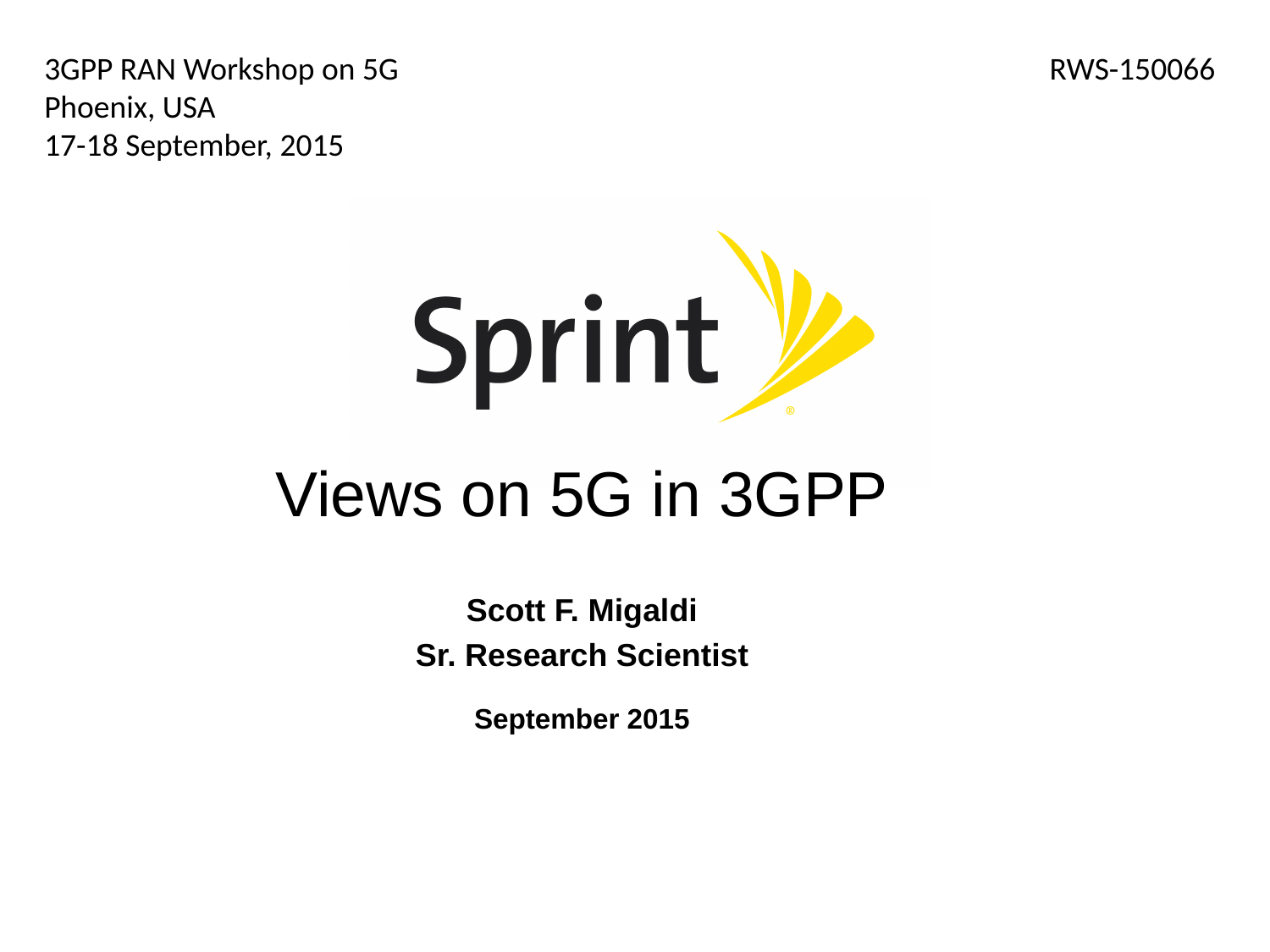

3GPP RAN Workshop on 5G
Phoenix, USA
17-18 September, 2015
RWS-150066
# Views on 5G in 3GPP
Scott F. Migaldi
Sr. Research Scientist

September 2015